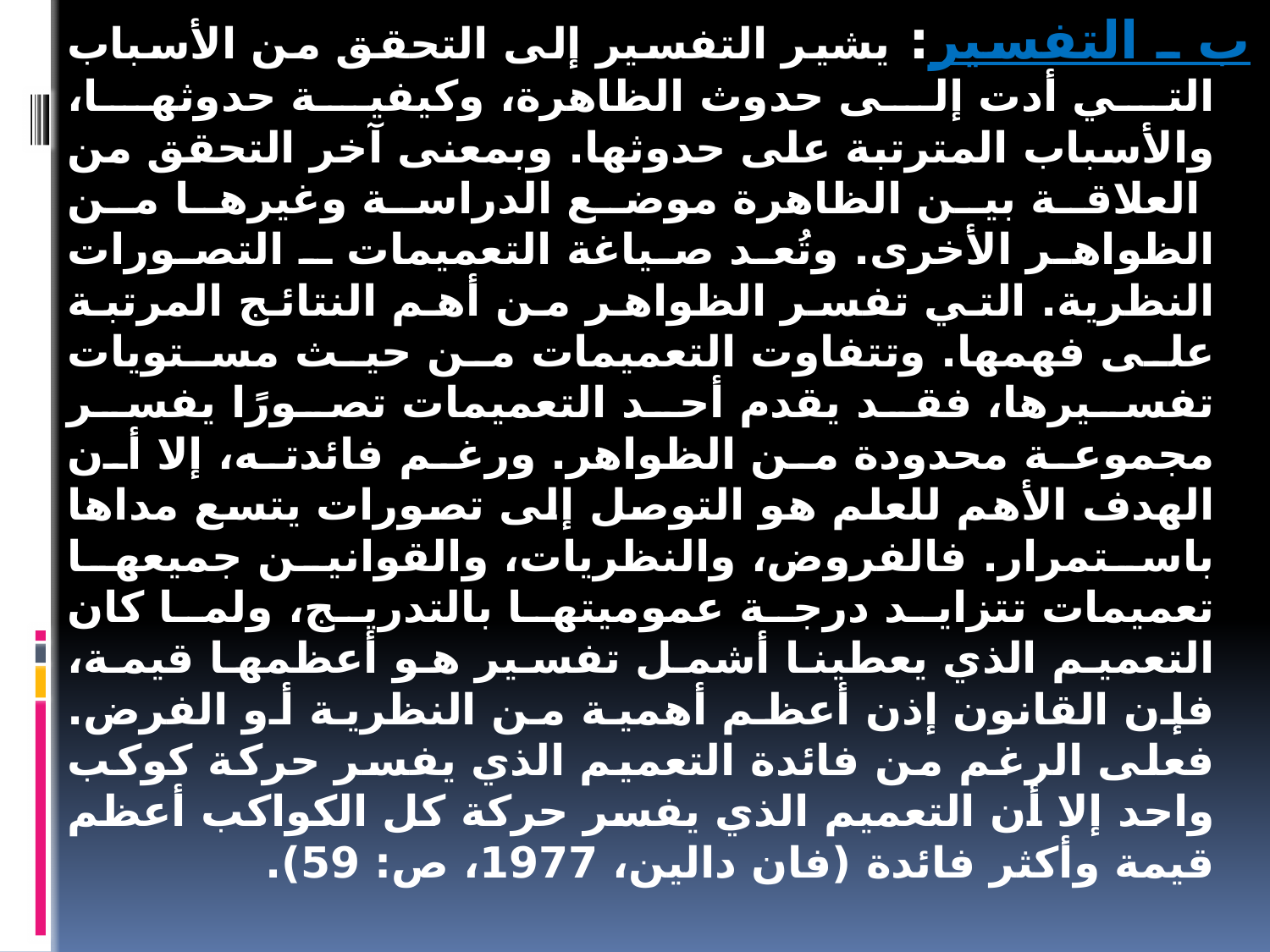

ب ـ التفسير: يشير التفسير إلى التحقق من الأسباب التي أدت إلى حدوث الظاهرة، وكيفية حدوثها، والأسباب المترتبة على حدوثها. وبمعنى آخر التحقق من  العلاقة بين الظاهرة موضع الدراسة وغيرها من الظواهر الأخرى. وتُعد صياغة التعميمات ـ التصورات النظرية. التي تفسر الظواهر من أهم النتائج المرتبة على فهمها. وتتفاوت التعميمات من حيث مستويات تفسيرها، فقد يقدم أحد التعميمات تصورًا يفسر مجموعة محدودة من الظواهر. ورغم فائدته، إلا أن الهدف الأهم للعلم هو التوصل إلى تصورات يتسع مداها باستمرار. فالفروض، والنظريات، والقوانين جميعها تعميمات تتزايد درجة عموميتها بالتدريج، ولما كان التعميم الذي يعطينا أشمل تفسير هو أعظمها قيمة، فإن القانون إذن أعظم أهمية من النظرية أو الفرض. فعلى الرغم من فائدة التعميم الذي يفسر حركة كوكب واحد إلا أن التعميم الذي يفسر حركة كل الكواكب أعظم قيمة وأكثر فائدة (فان دالين، 1977، ص: 59).